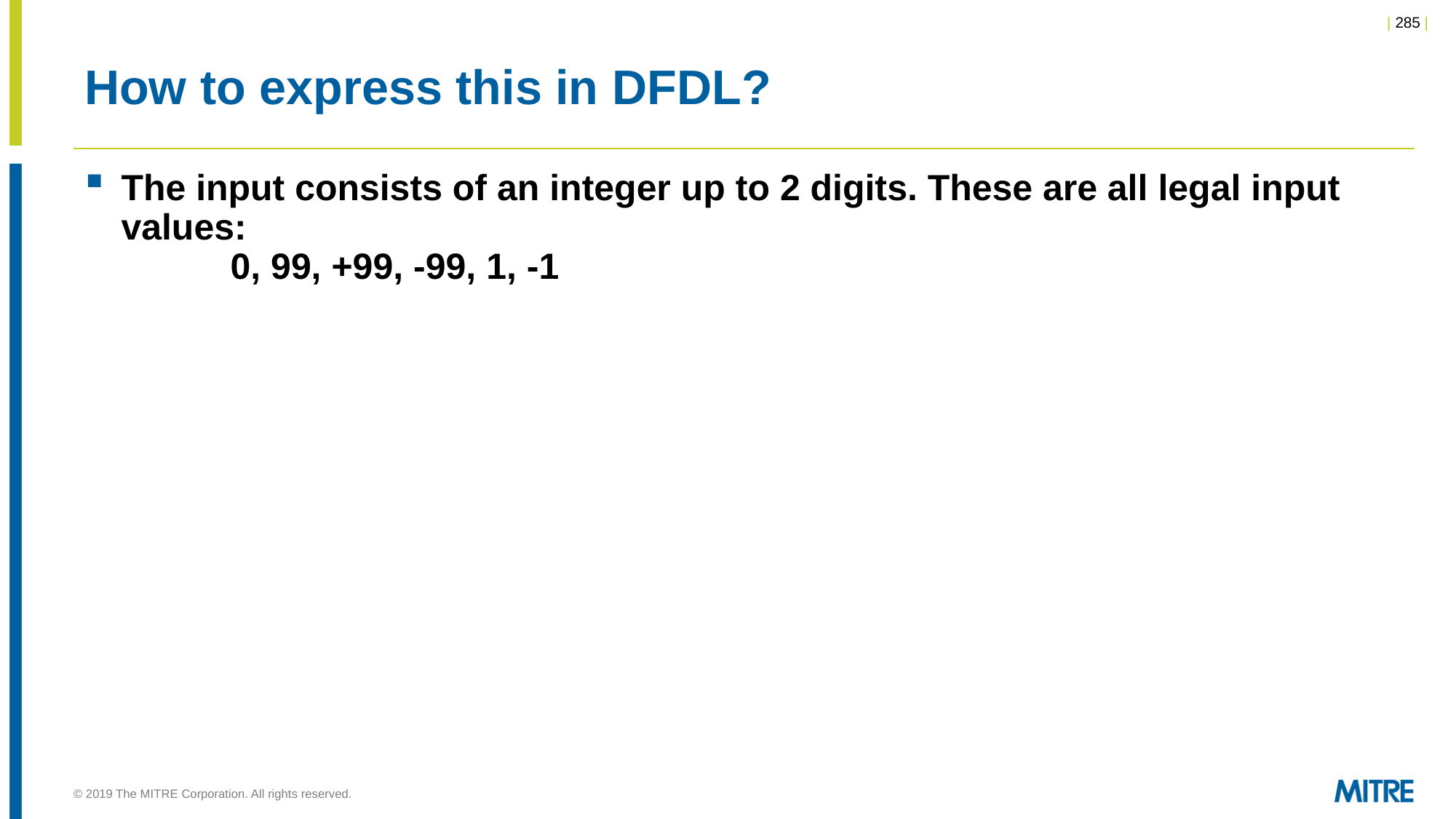

# How to express this in DFDL?
The input consists of an integer up to 2 digits. These are all legal input values:
 	0, 99, +99, -99, 1, -1
© 2019 The MITRE Corporation. All rights reserved.